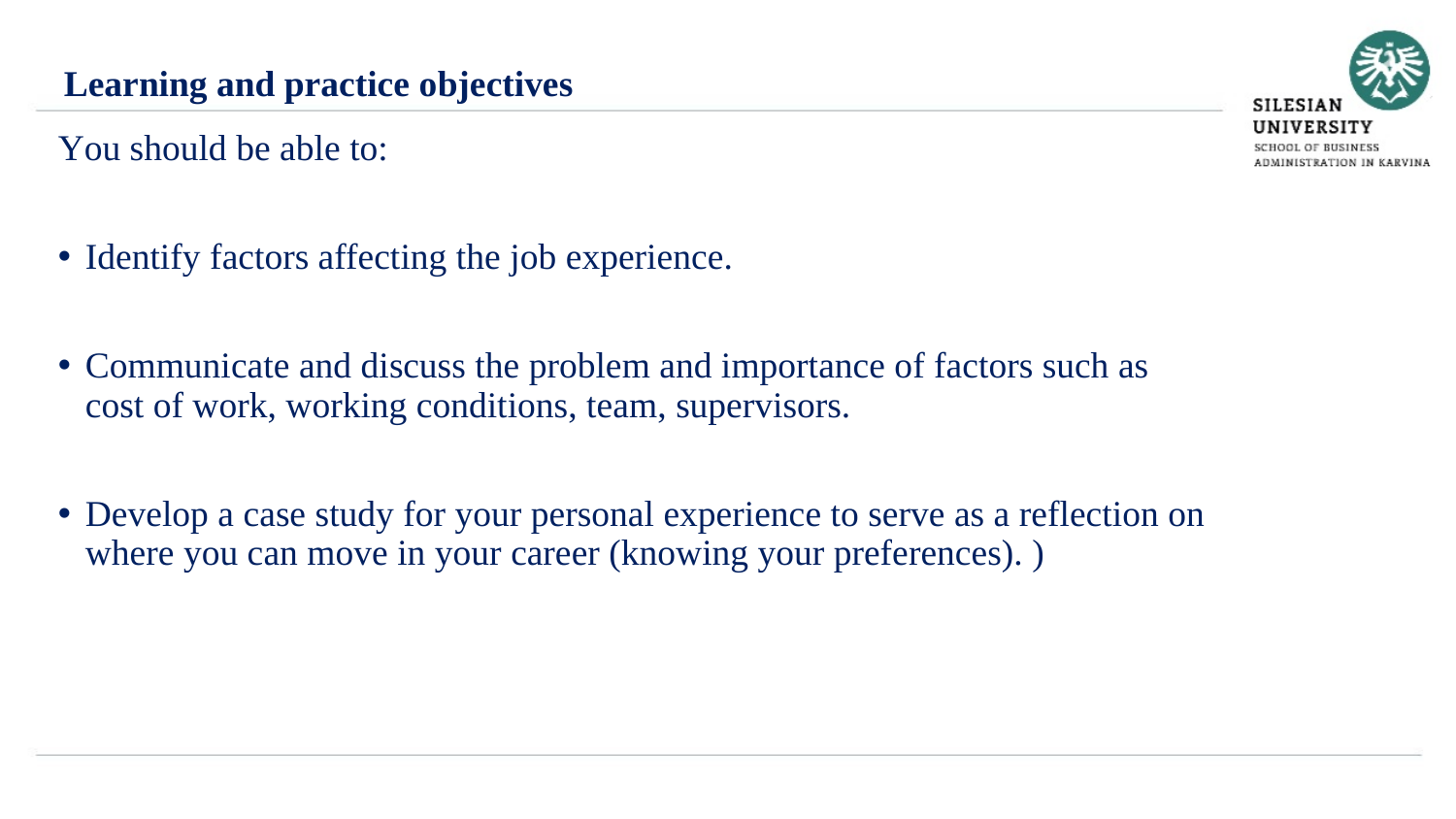

Learning and practice objectives
You should be able to:

Identify factors affecting the job experience.

Communicate and discuss the problem and importance of factors such as cost of work, working conditions, team, supervisors.

Develop a case study for your personal experience to serve as a reflection on where you can move in your career (knowing your preferences). )